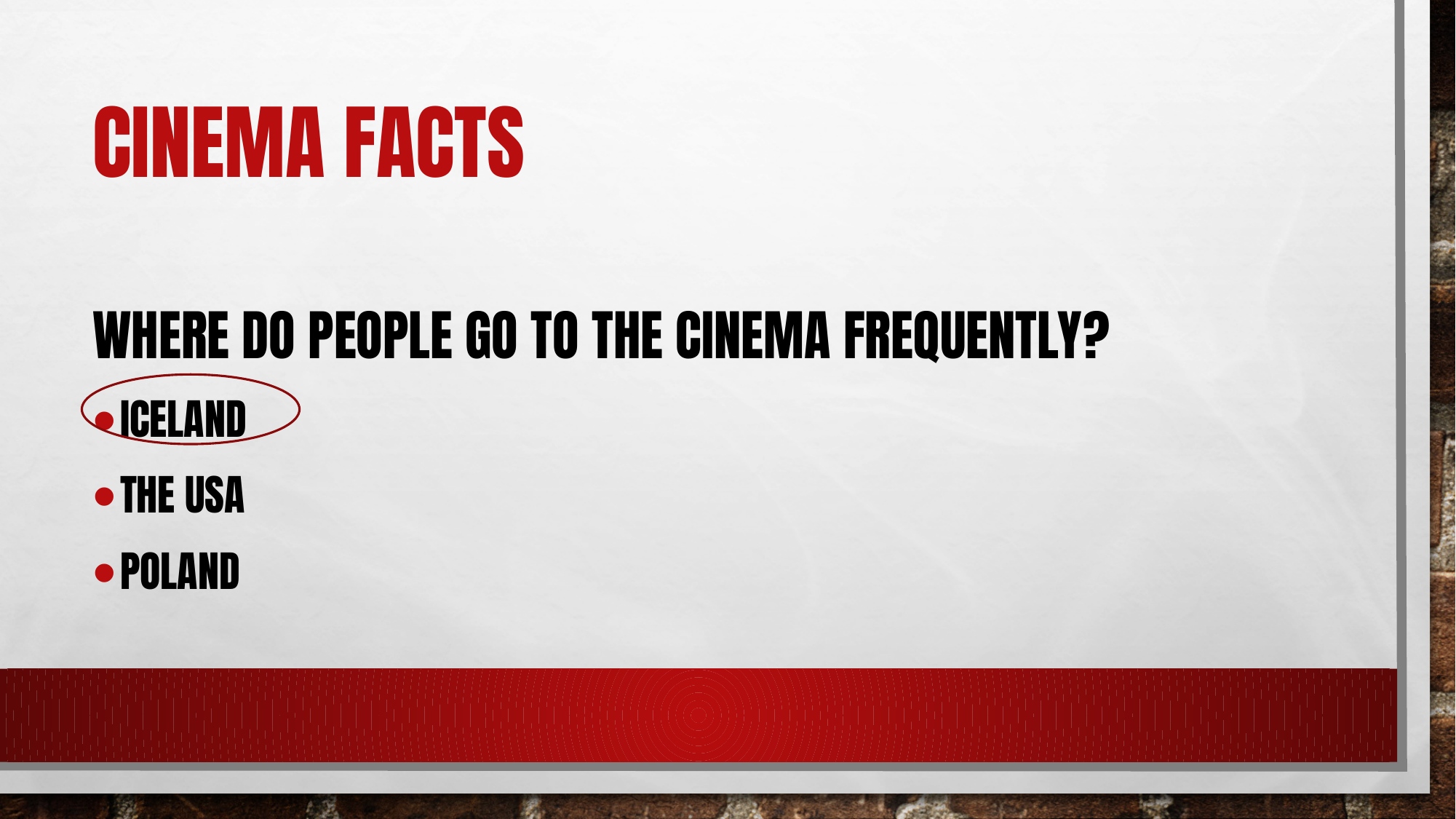

# Cinema facts
Where do people go to the cinema frequently?
Iceland
The USA
Poland